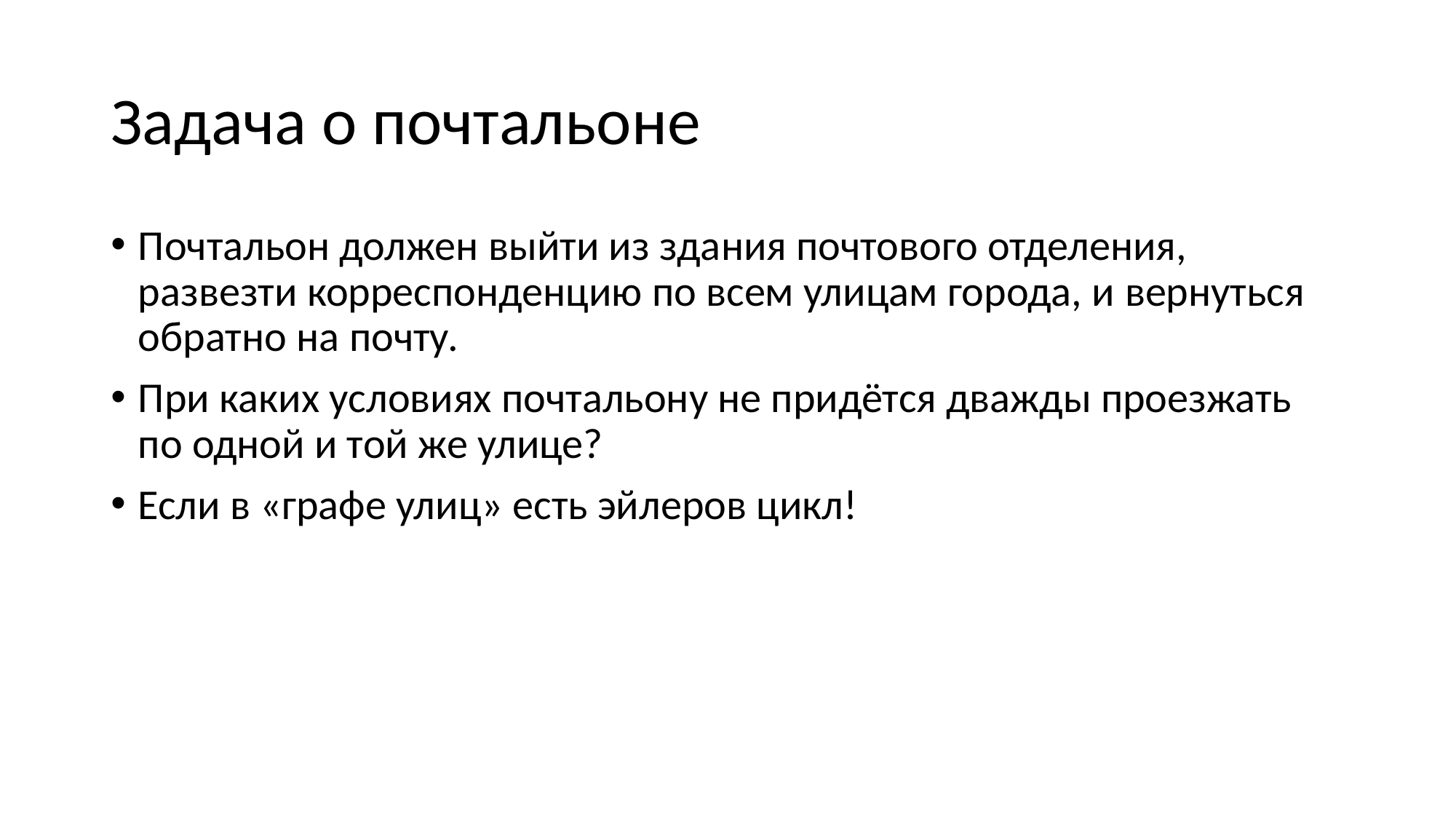

# Задача о почтальоне
Почтальон должен выйти из здания почтового отделения, развезти корреспонденцию по всем улицам города, и вернуться обратно на почту.
При каких условиях почтальону не придётся дважды проезжать по одной и той же улице?
Если в «графе улиц» есть эйлеров цикл!